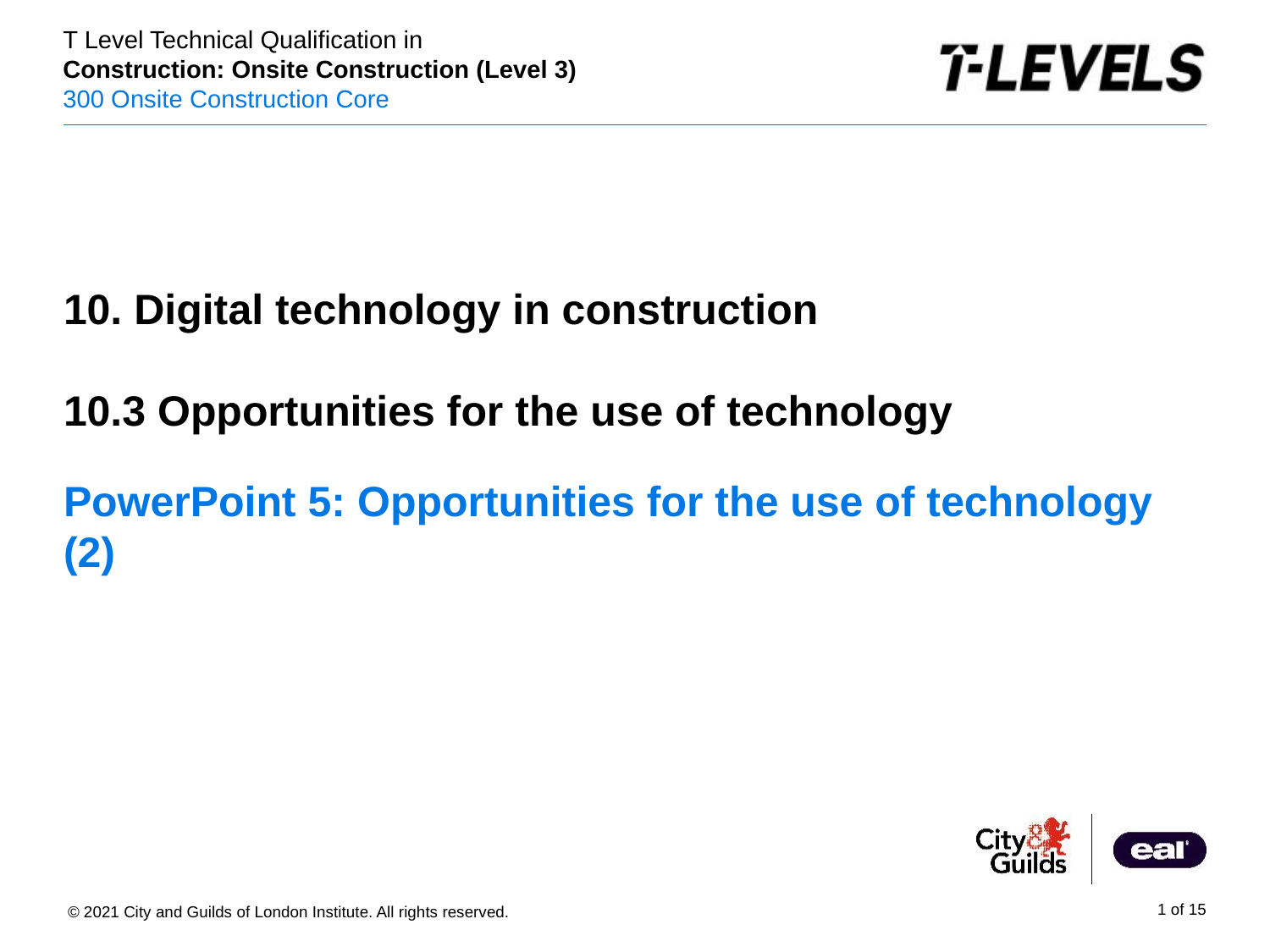

PowerPoint presentation(2)
10. Digital technology in construction

10.3 Opportunities for the use of technology

# PowerPoint 5: Opportunities for the use of technology (2)